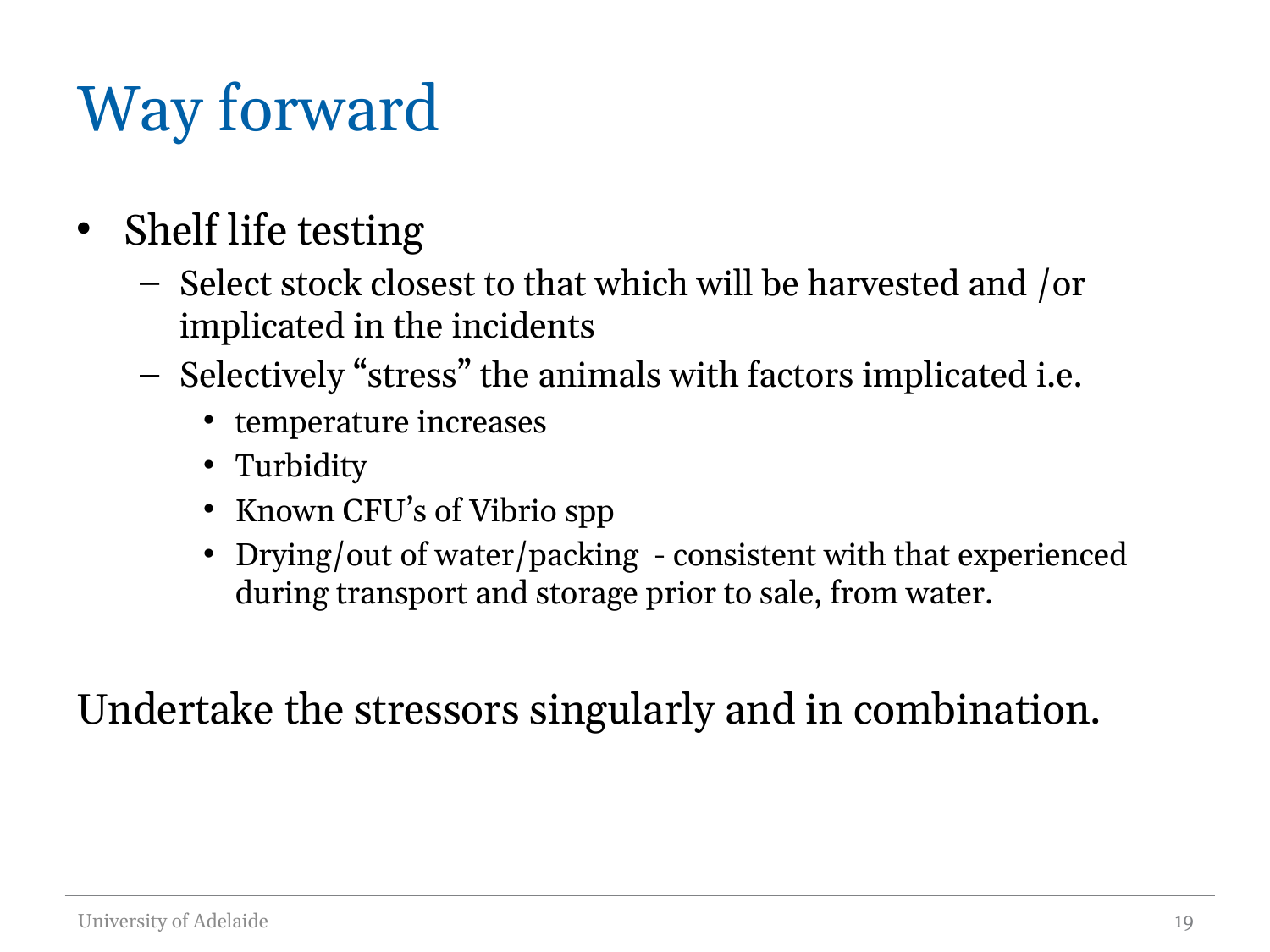

# Way forward
Shelf life testing
Select stock closest to that which will be harvested and /or implicated in the incidents
Selectively “stress” the animals with factors implicated i.e.
temperature increases
Turbidity
Known CFU’s of Vibrio spp
Drying/out of water/packing  - consistent with that experienced during transport and storage prior to sale, from water.

Undertake the stressors singularly and in combination.
University of Adelaide
19